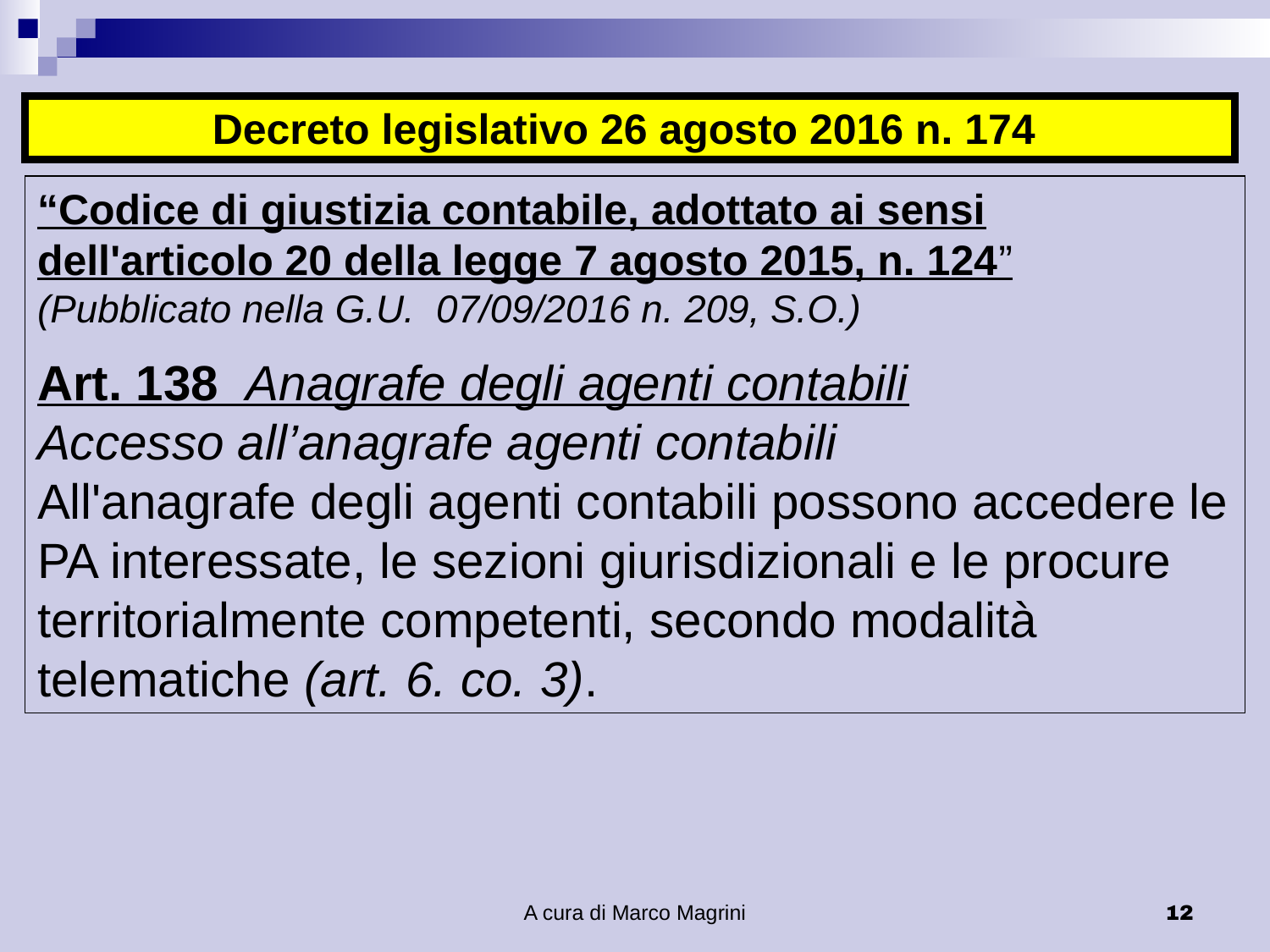

Decreto legislativo 26 agosto 2016 n. 174
“Codice di giustizia contabile, adottato ai sensi dell'articolo 20 della legge 7 agosto 2015, n. 124”
(Pubblicato nella G.U.  07/09/2016 n. 209, S.O.)

Art. 138  Anagrafe degli agenti contabili
Accesso all’anagrafe agenti contabili
All'anagrafe degli agenti contabili possono accedere le PA interessate, le sezioni giurisdizionali e le procure territorialmente competenti, secondo modalità telematiche (art. 6. co. 3).

A cura di Marco Magrini
12